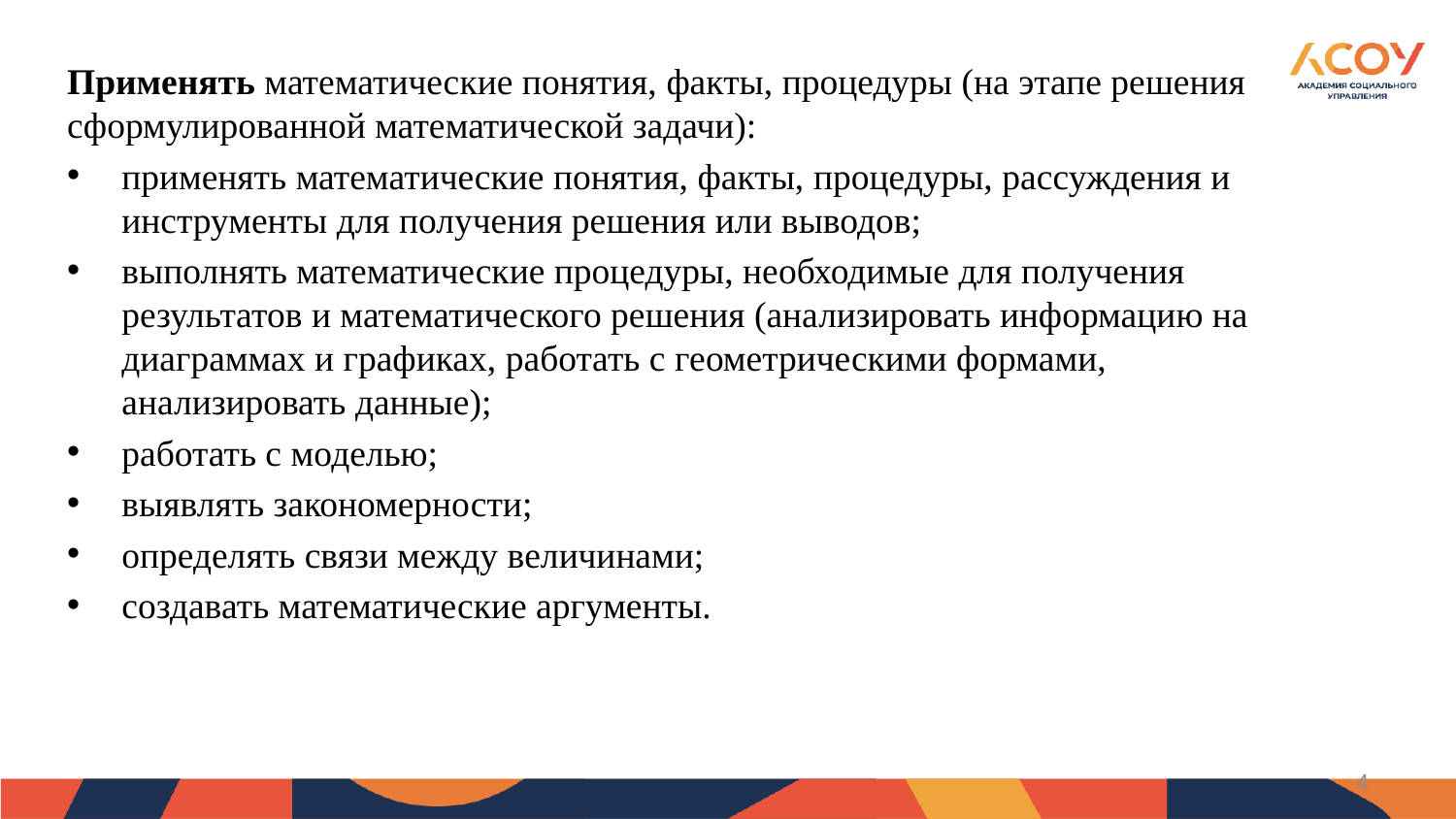

Применять математические понятия, факты, процедуры (на этапе решения сформулированной математической задачи):
применять математические понятия, факты, процедуры, рассуждения и инструменты для получения решения или выводов;
выполнять математические процедуры, необходимые для получения результатов и математического решения (анализировать информацию на диаграммах и графиках, работать с геометрическими формами, анализировать данные);
работать с моделью;
выявлять закономерности;
определять связи между величинами;
создавать математические аргументы.

4